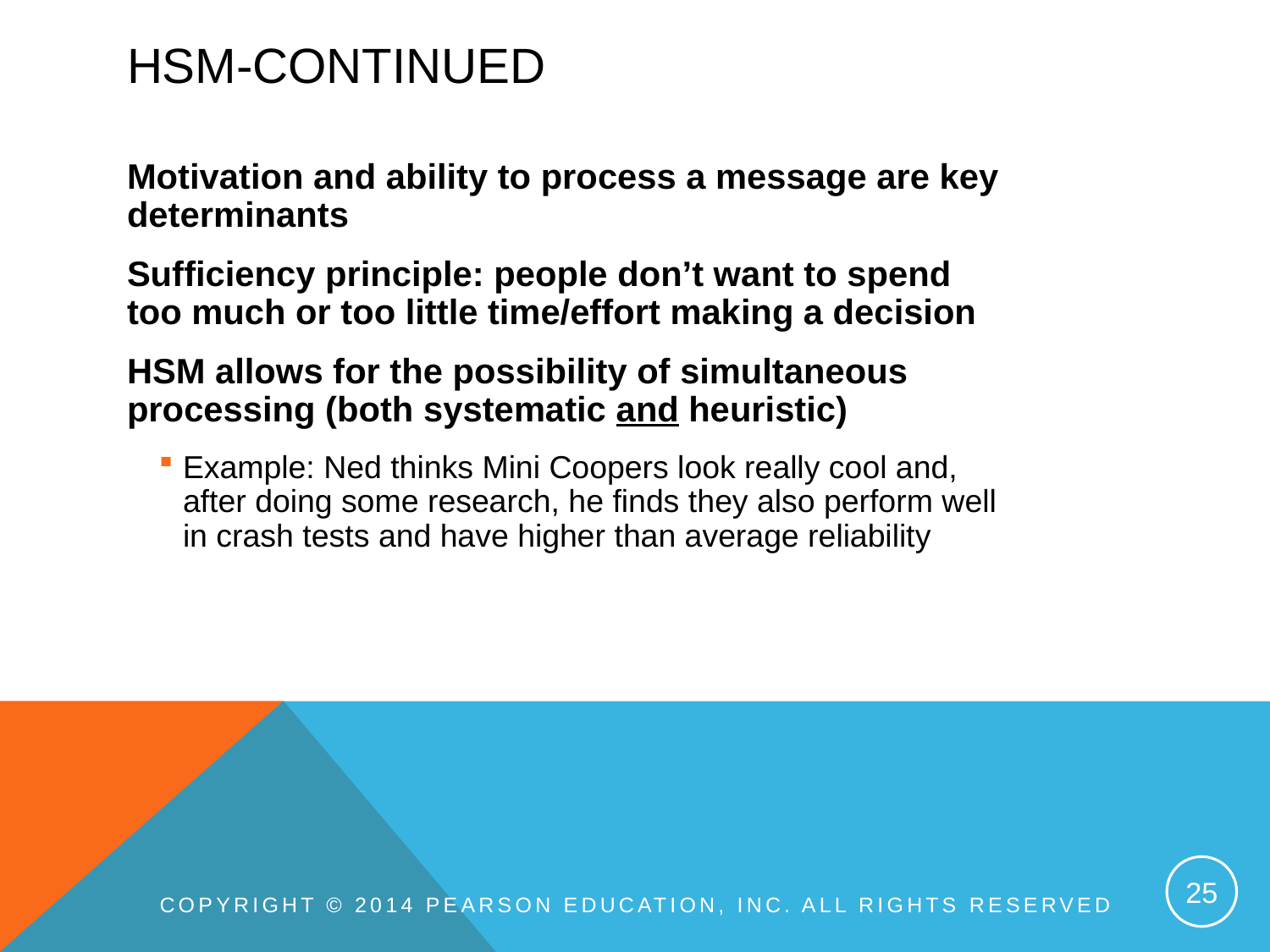

# HSM-continued
Motivation and ability to process a message are key determinants
Sufficiency principle: people don’t want to spend too much or too little time/effort making a decision
HSM allows for the possibility of simultaneous processing (both systematic and heuristic)
Example: Ned thinks Mini Coopers look really cool and, after doing some research, he finds they also perform well in crash tests and have higher than average reliability

25
Copyright © 2014 Pearson Education, Inc. All rights reserved